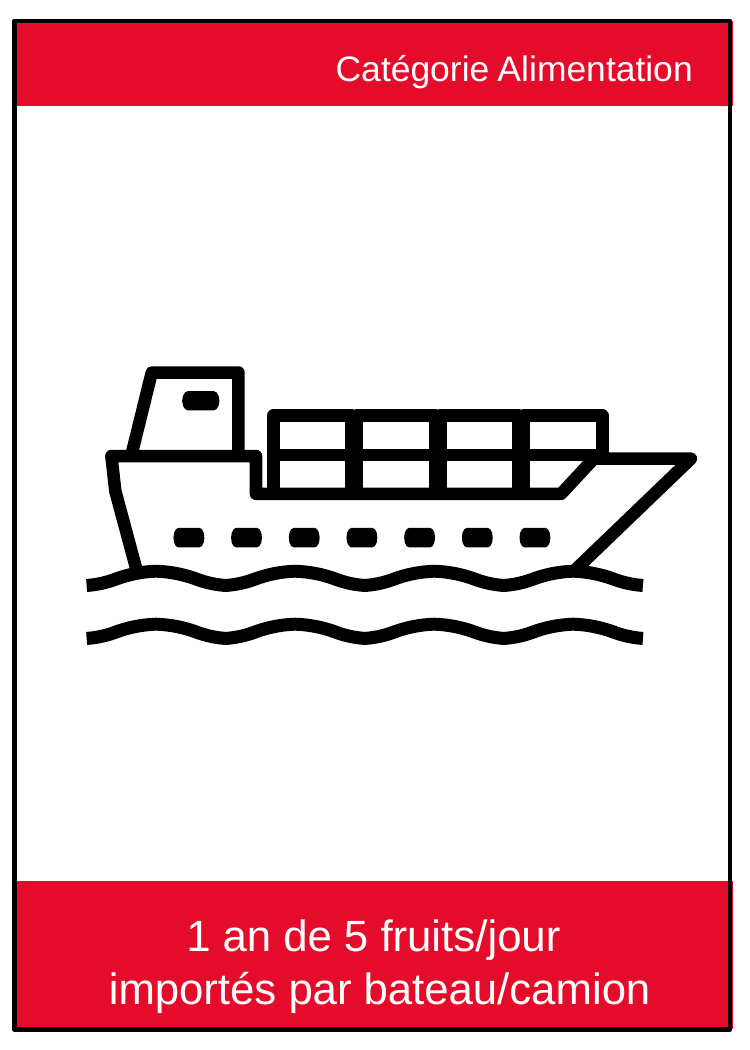

Catégorie Alimentation

1 an de 5 fruits/jour
 importés par bateau/camion